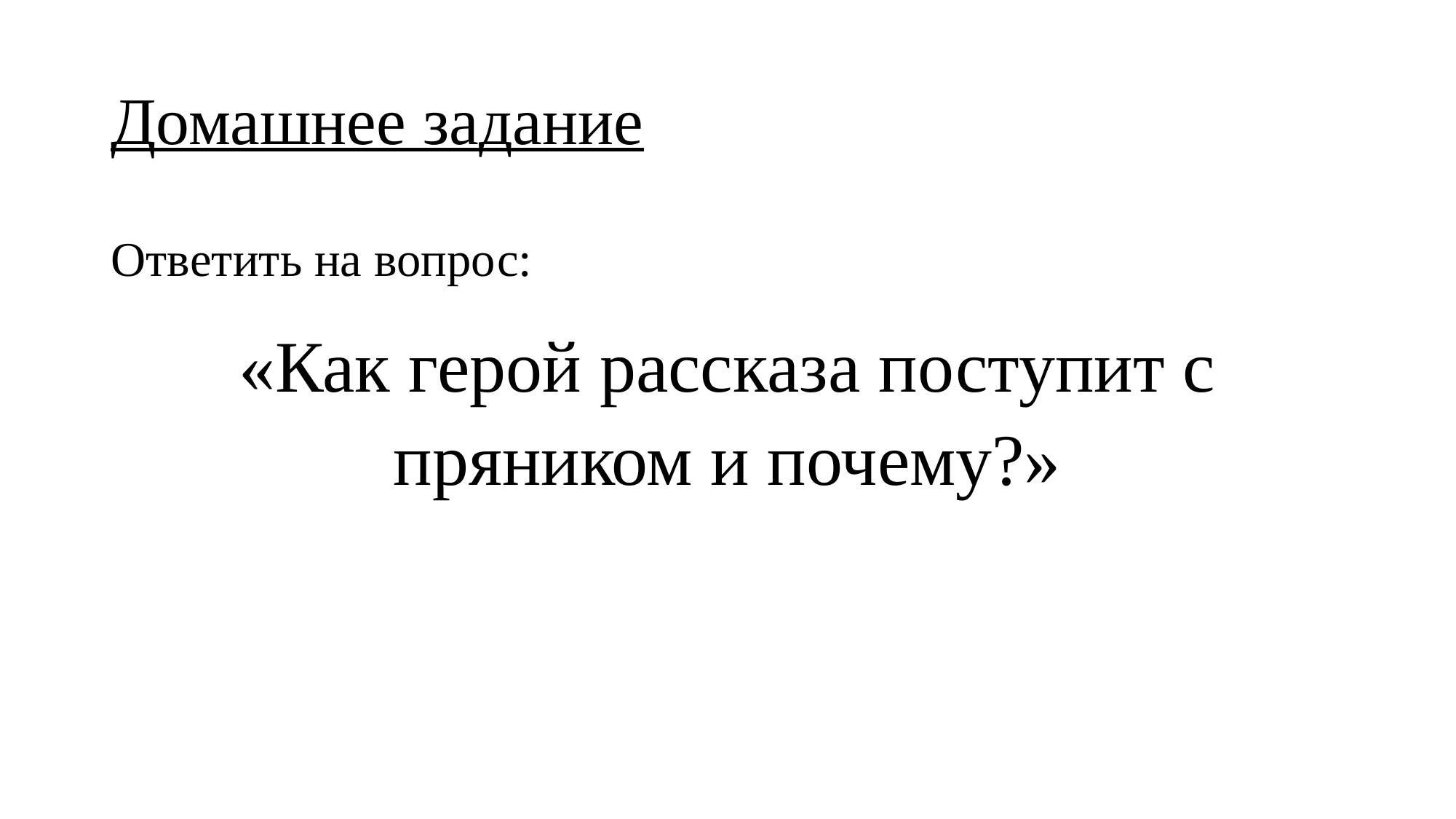

# Домашнее задание
Ответить на вопрос:
«Как герой рассказа поступит с пряником и почему?»